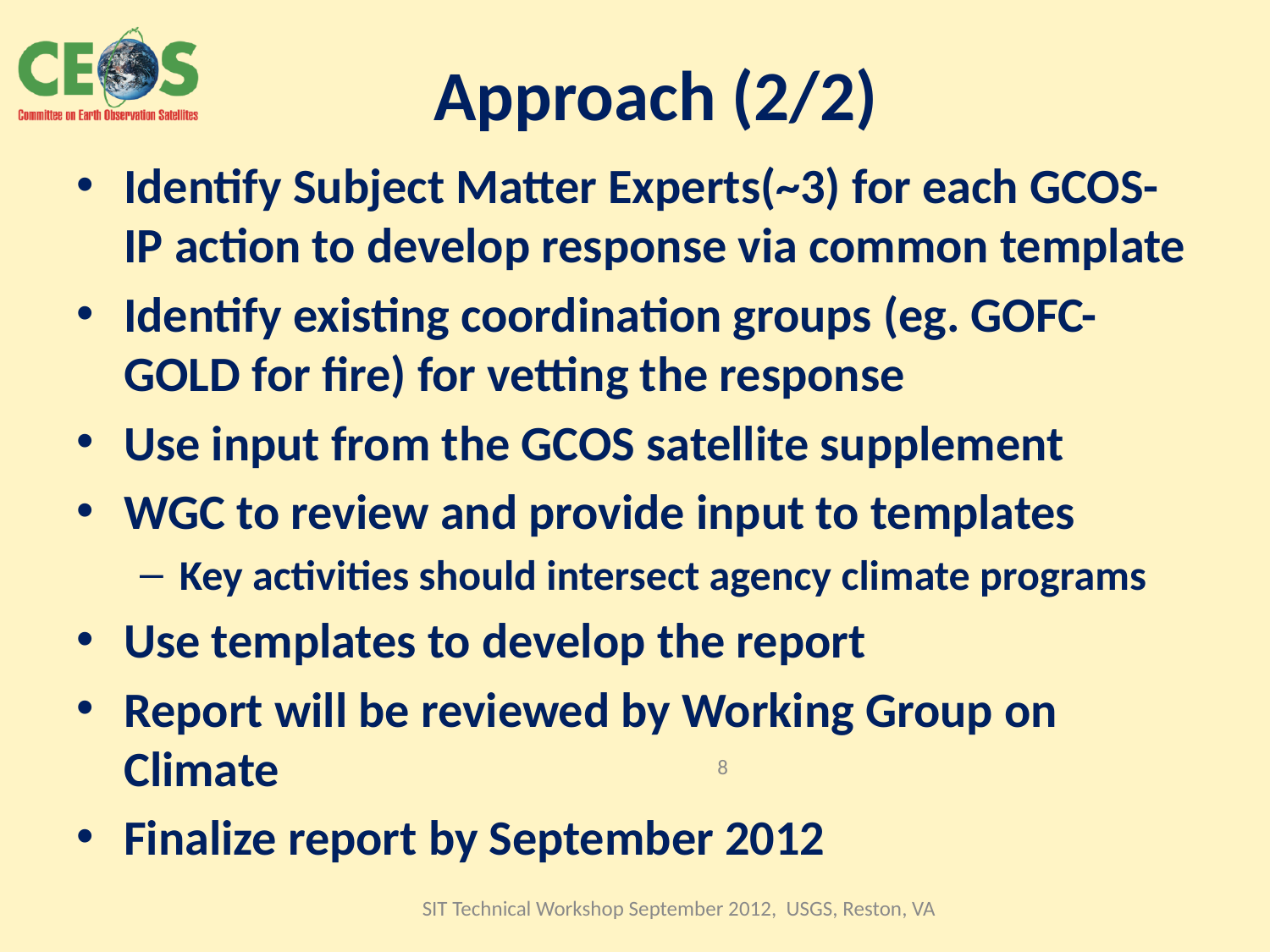

# Approach (2/2)
Identify Subject Matter Experts(~3) for each GCOS-IP action to develop response via common template
Identify existing coordination groups (eg. GOFC-GOLD for fire) for vetting the response
Use input from the GCOS satellite supplement
WGC to review and provide input to templates
Key activities should intersect agency climate programs
Use templates to develop the report
Report will be reviewed by Working Group on Climate
Finalize report by September 2012
8